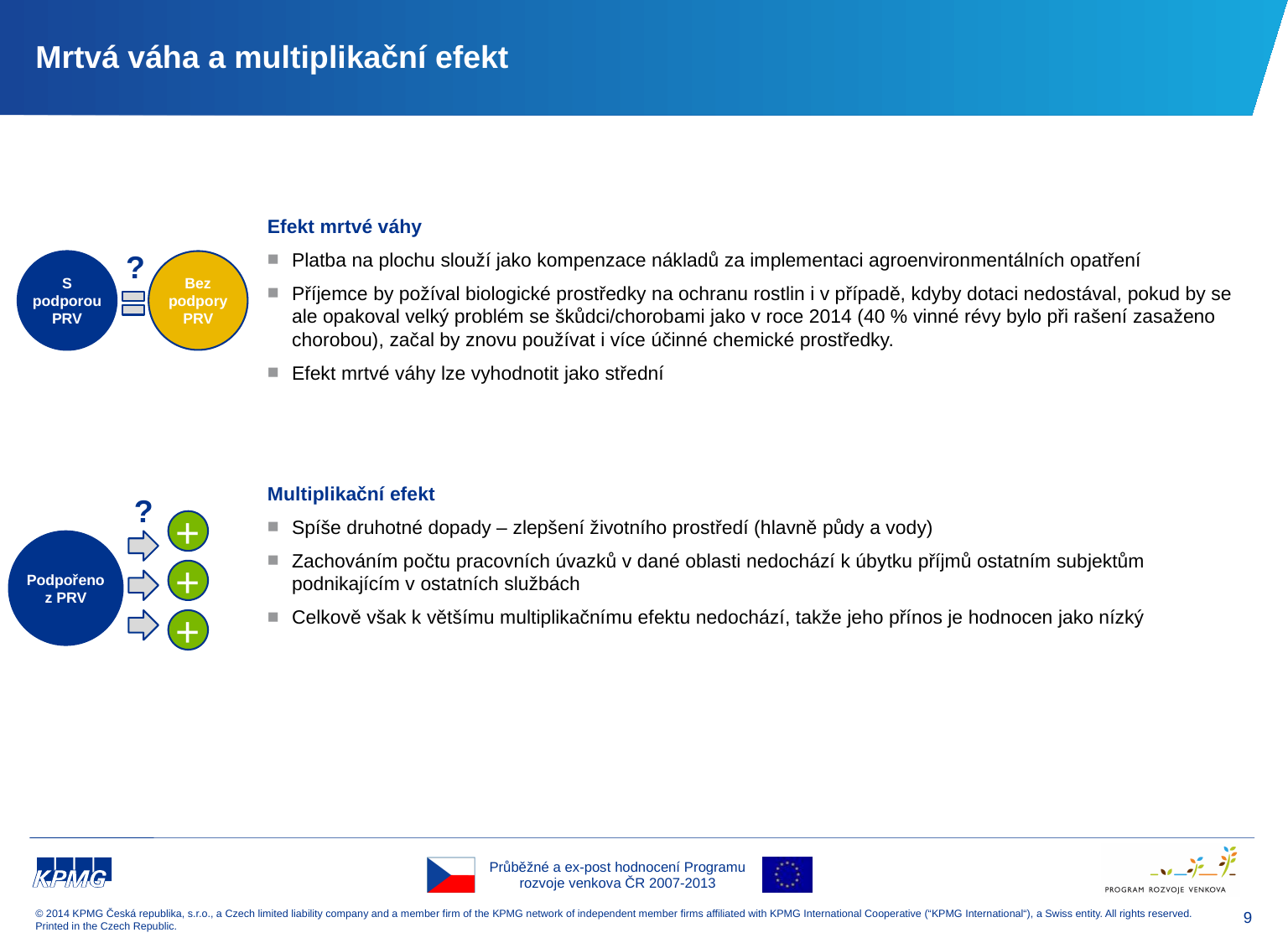

# Mrtvá váha a multiplikační efekt
Efekt mrtvé váhy
Platba na plochu slouží jako kompenzace nákladů za implementaci agroenvironmentálních opatření
Příjemce by požíval biologické prostředky na ochranu rostlin i v případě, kdyby dotaci nedostával, pokud by se ale opakoval velký problém se škůdci/chorobami jako v roce 2014 (40 % vinné révy bylo při rašení zasaženo chorobou), začal by znovu používat i více účinné chemické prostředky.
Efekt mrtvé váhy lze vyhodnotit jako střední
?
S podporou PRV
Bez podpory PRV

Multiplikační efekt
Spíše druhotné dopady – zlepšení životního prostředí (hlavně půdy a vody)
Zachováním počtu pracovních úvazků v dané oblasti nedochází k úbytku příjmů ostatním subjektům podnikajícím v ostatních službách
Celkově však k většímu multiplikačnímu efektu nedochází, takže jeho přínos je hodnocen jako nízký
?
+

Podpořeno z PRV
+

+